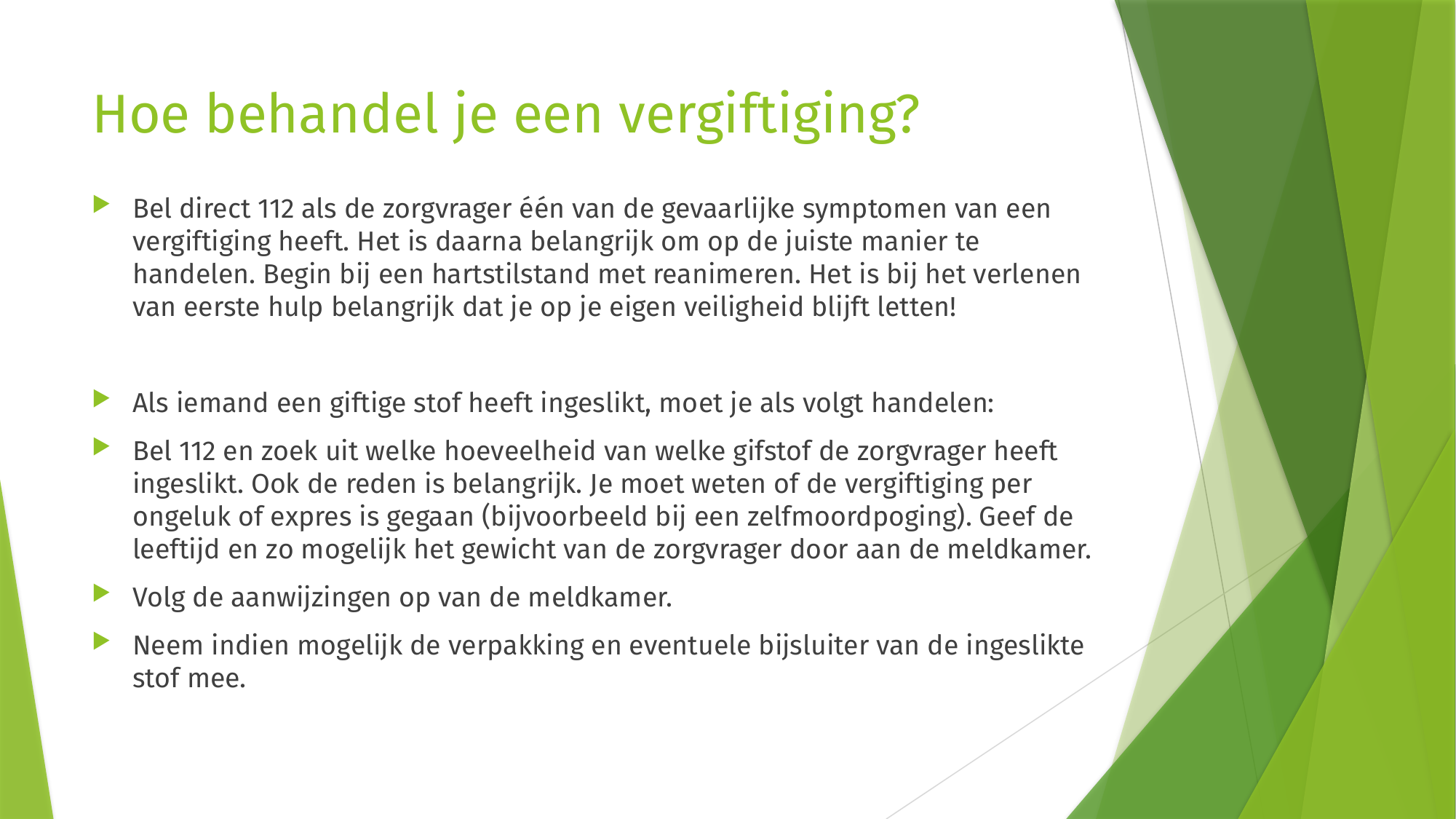

# Hoe behandel je een vergiftiging?
Bel direct 112 als de zorgvrager één van de gevaarlijke symptomen van een vergiftiging heeft. Het is daarna belangrijk om op de juiste manier te handelen. Begin bij een hartstilstand met reanimeren. Het is bij het verlenen van eerste hulp belangrijk dat je op je eigen veiligheid blijft letten!

Als iemand een giftige stof heeft ingeslikt, moet je als volgt handelen:
Bel 112 en zoek uit welke hoeveelheid van welke gifstof de zorgvrager heeft ingeslikt. Ook de reden is belangrijk. Je moet weten of de vergiftiging per ongeluk of expres is gegaan (bijvoorbeeld bij een zelfmoordpoging). Geef de leeftijd en zo mogelijk het gewicht van de zorgvrager door aan de meldkamer.
Volg de aanwijzingen op van de meldkamer.
Neem indien mogelijk de verpakking en eventuele bijsluiter van de ingeslikte stof mee.